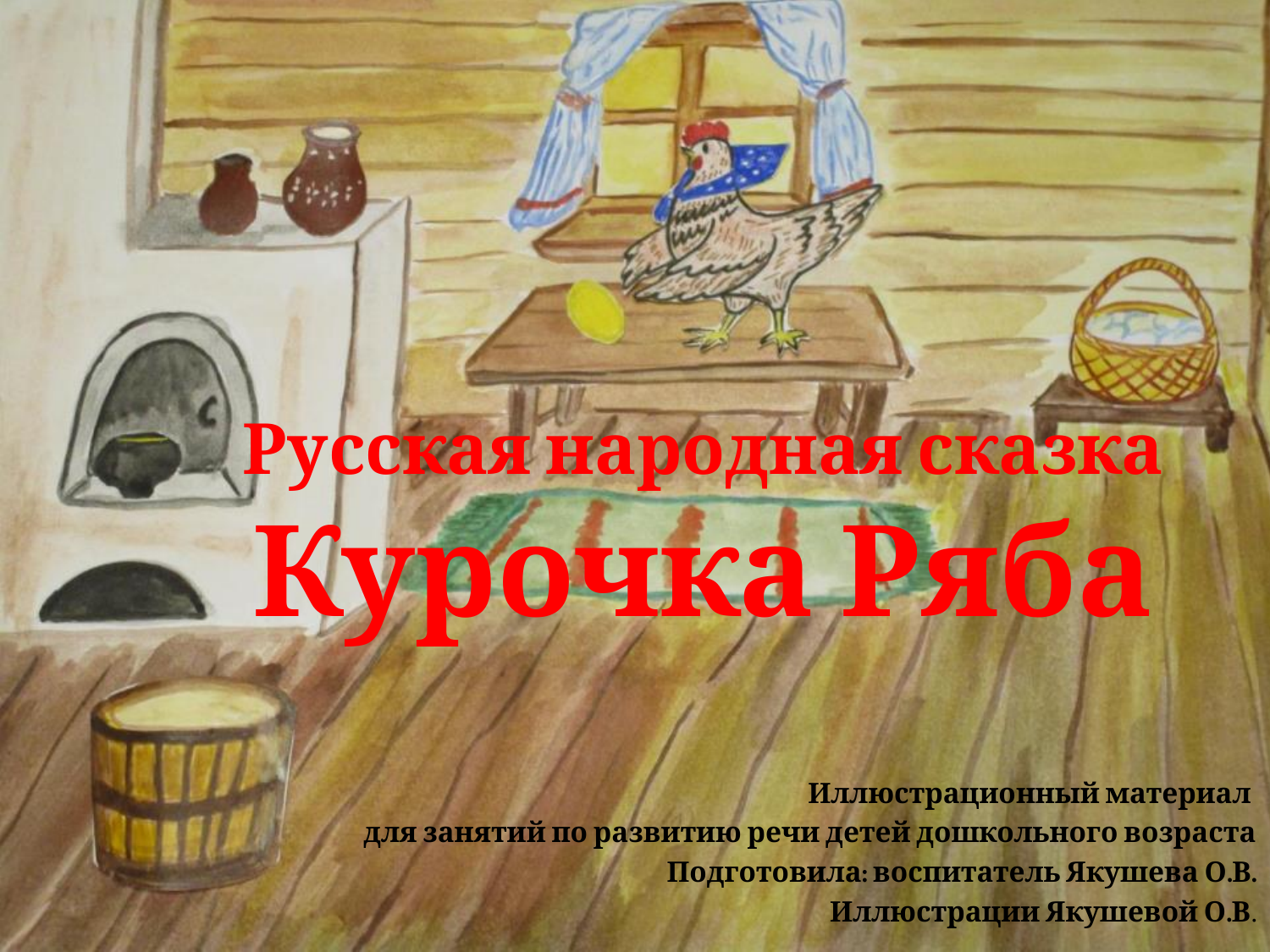

# Русская народная сказка Курочка Ряба

Иллюстрационный материал
для занятий по развитию речи детей дошкольного возраста
Подготовила: воспитатель Якушева О.В.
Иллюстрации Якушевой О.В.